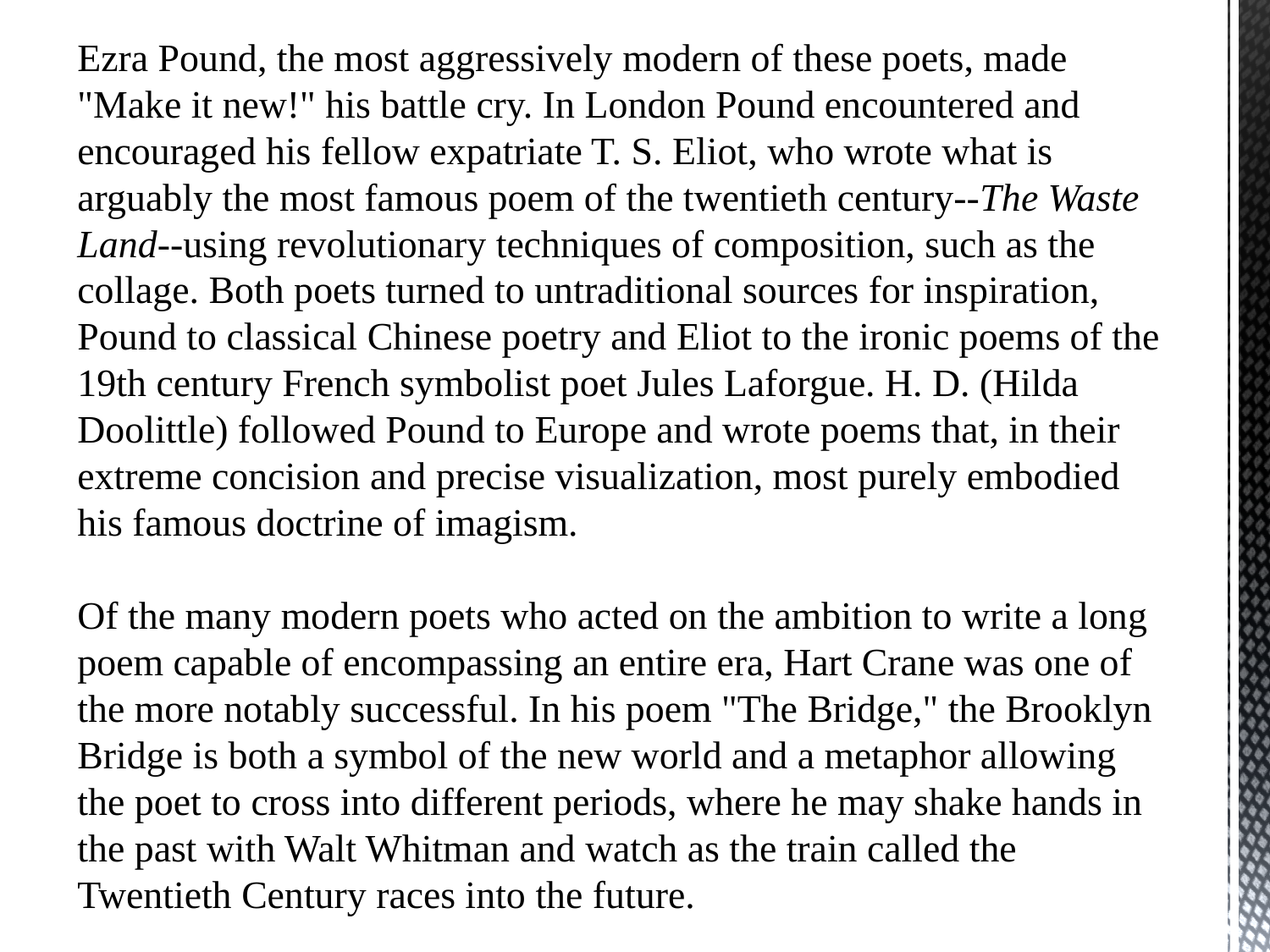

Ezra Pound, the most aggressively modern of these poets, made "Make it new!" his battle cry. In London Pound encountered and encouraged his fellow expatriate T. S. Eliot, who wrote what is arguably the most famous poem of the twentieth century--The Waste Land--using revolutionary techniques of composition, such as the collage. Both poets turned to untraditional sources for inspiration, Pound to classical Chinese poetry and Eliot to the ironic poems of the 19th century French symbolist poet Jules Laforgue. H. D. (Hilda Doolittle) followed Pound to Europe and wrote poems that, in their extreme concision and precise visualization, most purely embodied his famous doctrine of imagism.

Of the many modern poets who acted on the ambition to write a long poem capable of encompassing an entire era, Hart Crane was one of the more notably successful. In his poem "The Bridge," the Brooklyn Bridge is both a symbol of the new world and a metaphor allowing the poet to cross into different periods, where he may shake hands in the past with Walt Whitman and watch as the train called the Twentieth Century races into the future.